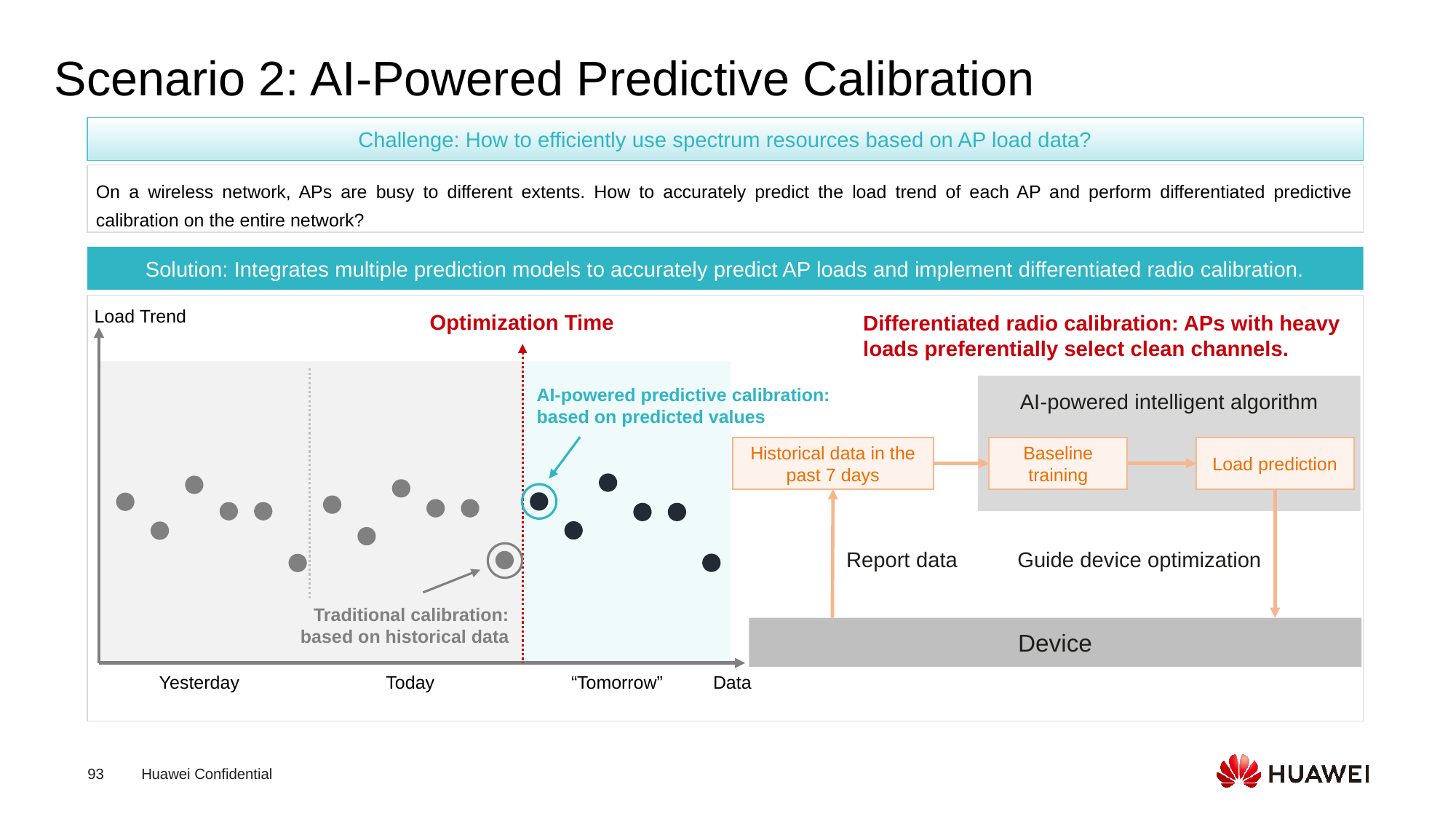

# Scenario 2: AI-Powered Predictive Calibration
Challenge: How to efficiently use spectrum resources based on AP load data?
On a wireless network, APs are busy to different extents. How to accurately predict the load trend of each AP and perform differentiated predictive calibration on the entire network?
Solution: Integrates multiple prediction models to accurately predict AP loads and implement differentiated radio calibration.

Load Trend
Optimization Time
Differentiated radio calibration: APs with heavy loads preferentially select clean channels.

AI-powered intelligent algorithm
AI-powered predictive calibration:
based on predicted values
Historical data in the past 7 days
Baseline training
Load prediction

Guide device optimization
Report data

Traditional calibration: based on historical data
Device
Yesterday
Today
“Tomorrow”
Data